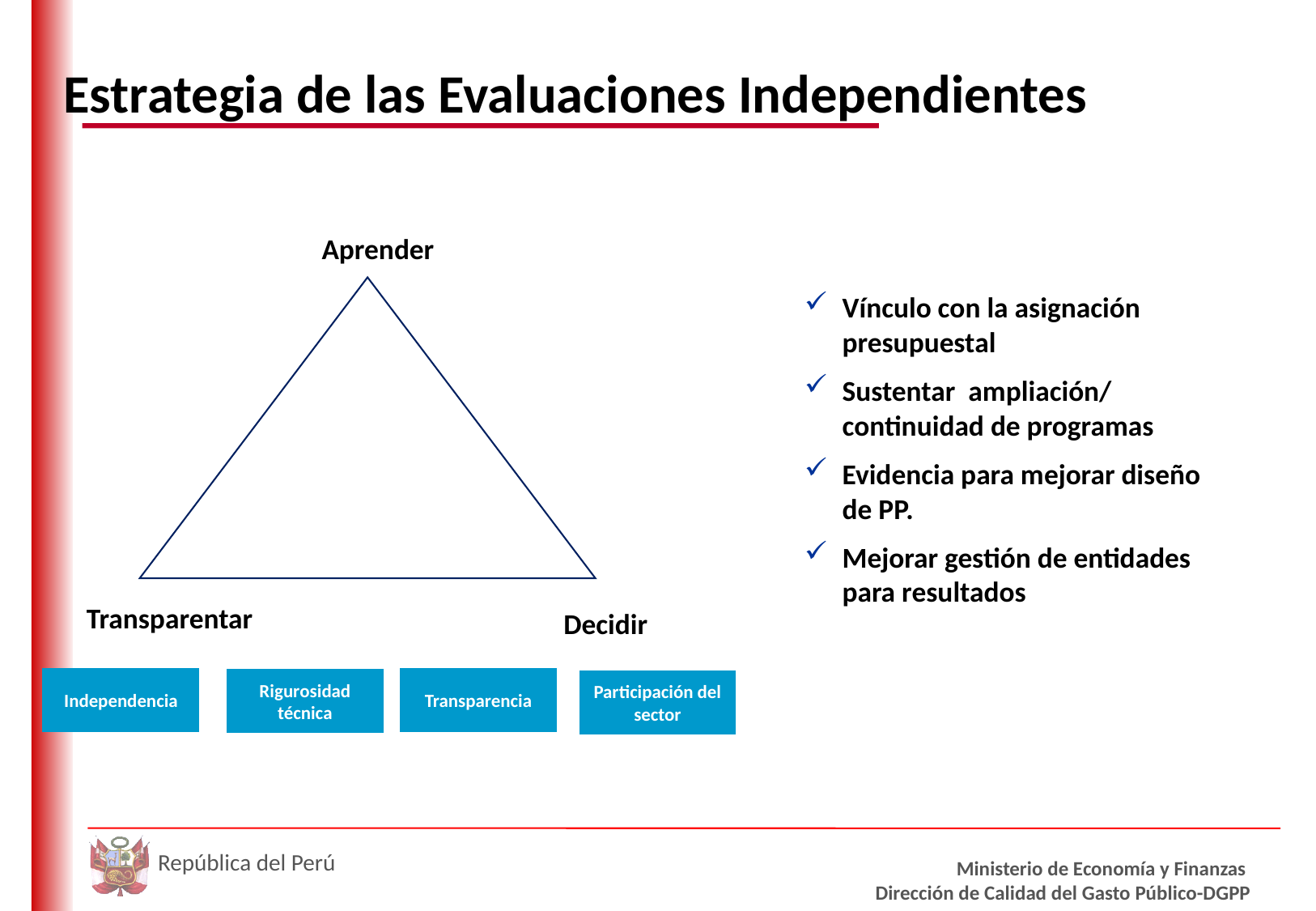

# Estrategia de las Evaluaciones Independientes
Aprender

Vínculo con la asignación presupuestal
Sustentar  ampliación/ continuidad de programas
Evidencia para mejorar diseño de PP.
Mejorar gestión de entidades para resultados
Transparentar
Decidir
Independencia
Transparencia
Rigurosidad técnica
Participación del sector